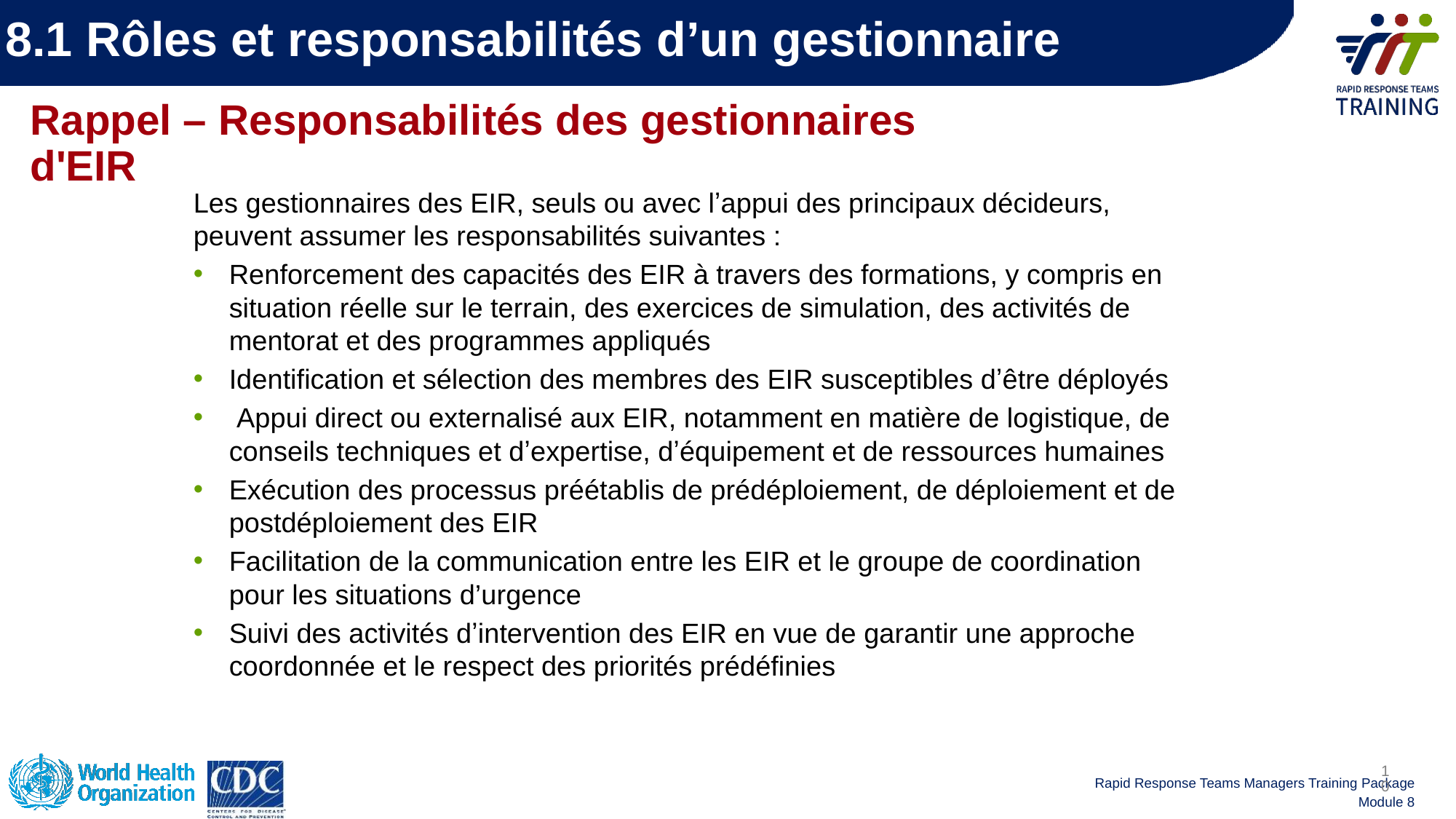

8.1 Rôles et responsabilités d’un gestionnaire
# Rappel – Responsabilités des gestionnaires d'EIR
Les gestionnaires des EIR, seuls ou avec lʼappui des principaux décideurs, peuvent assumer les responsabilités suivantes :
Renforcement des capacités des EIR à travers des formations, y compris en situation réelle sur le terrain, des exercices de simulation, des activités de mentorat et des programmes appliqués
Identification et sélection des membres des EIR susceptibles dʼêtre déployés
 Appui direct ou externalisé aux EIR, notamment en matière de logistique, de conseils techniques et dʼexpertise, dʼéquipement et de ressources humaines
Exécution des processus préétablis de prédéploiement, de déploiement et de postdéploiement des EIR
Facilitation de la communication entre les EIR et le groupe de coordination pour les situations d’urgence
Suivi des activités dʼintervention des EIR en vue de garantir une approche coordonnée et le respect des priorités prédéfinies
10